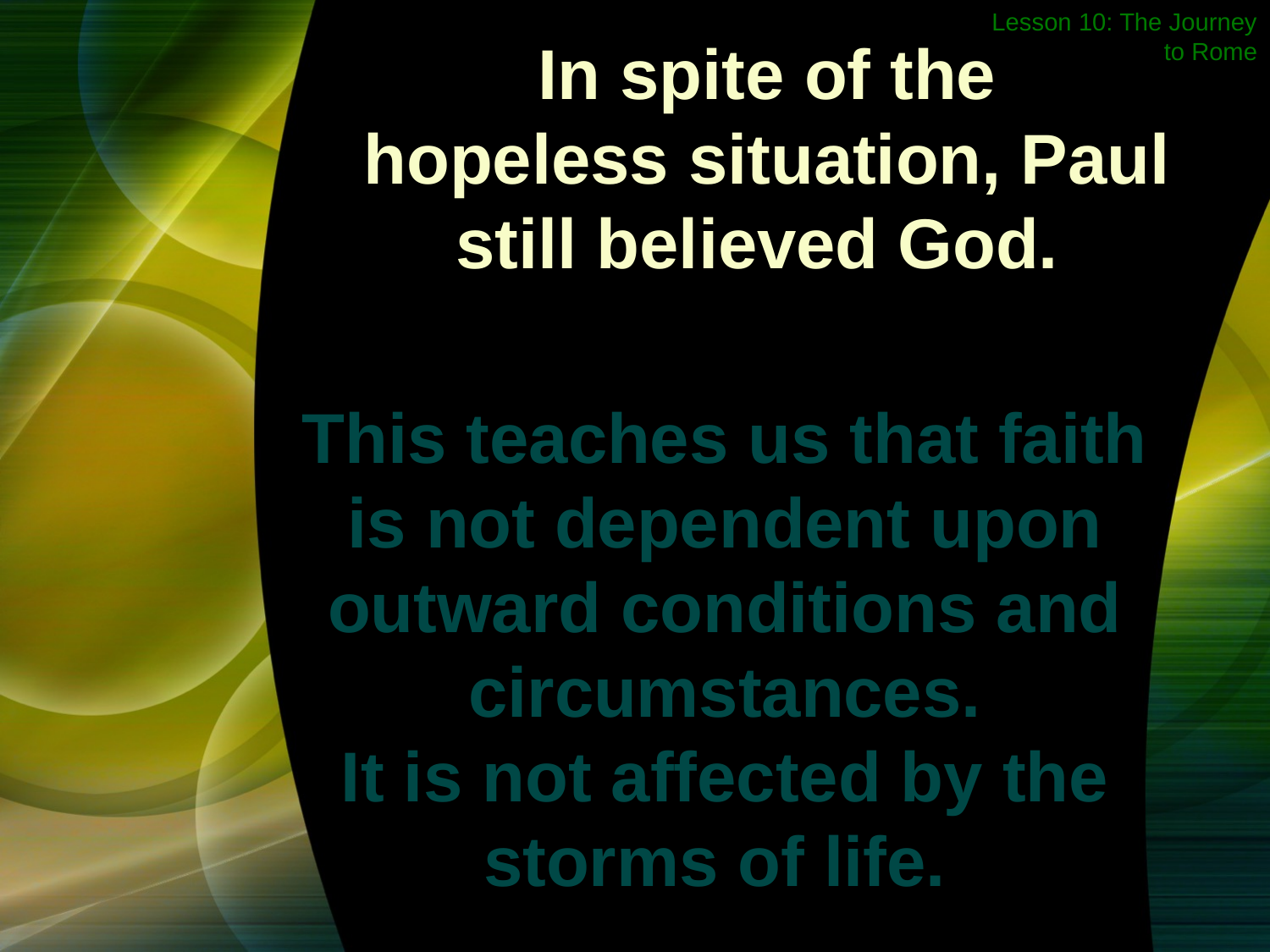

Lesson 10: The Journey to Rome
In spite of the
hopeless situation, Paul still believed God.
This teaches us that faith is not dependent upon outward conditions and circumstances.
It is not affected by the storms of life.